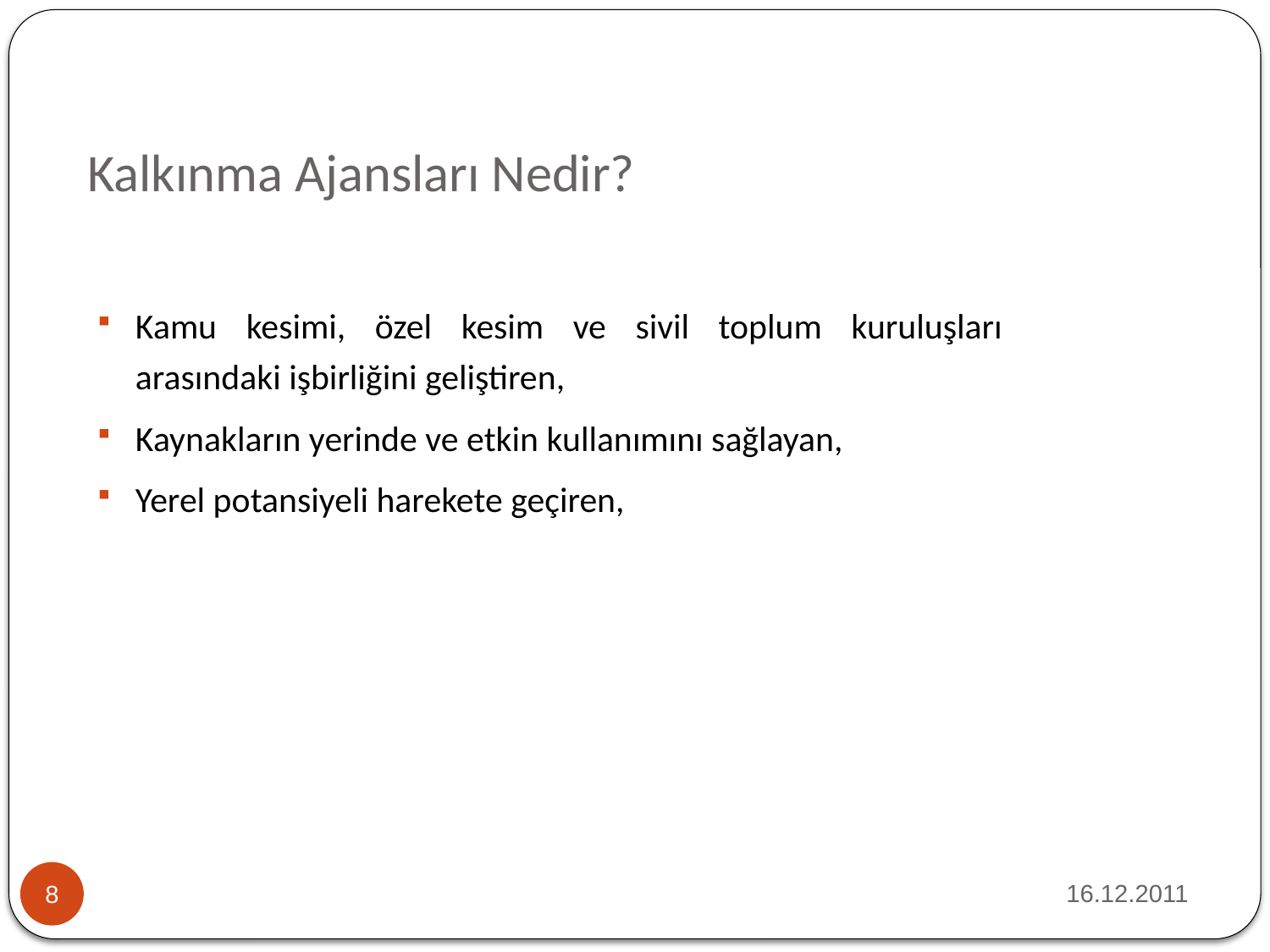

# Kalkınma Ajansları Nedir?

Kamu kesimi, özel kesim ve sivil toplum kuruluşları arasındaki işbirliğini geliştiren,
Kaynakların yerinde ve etkin kullanımını sağlayan,
Yerel potansiyeli harekete geçiren,

16.12.2011
8